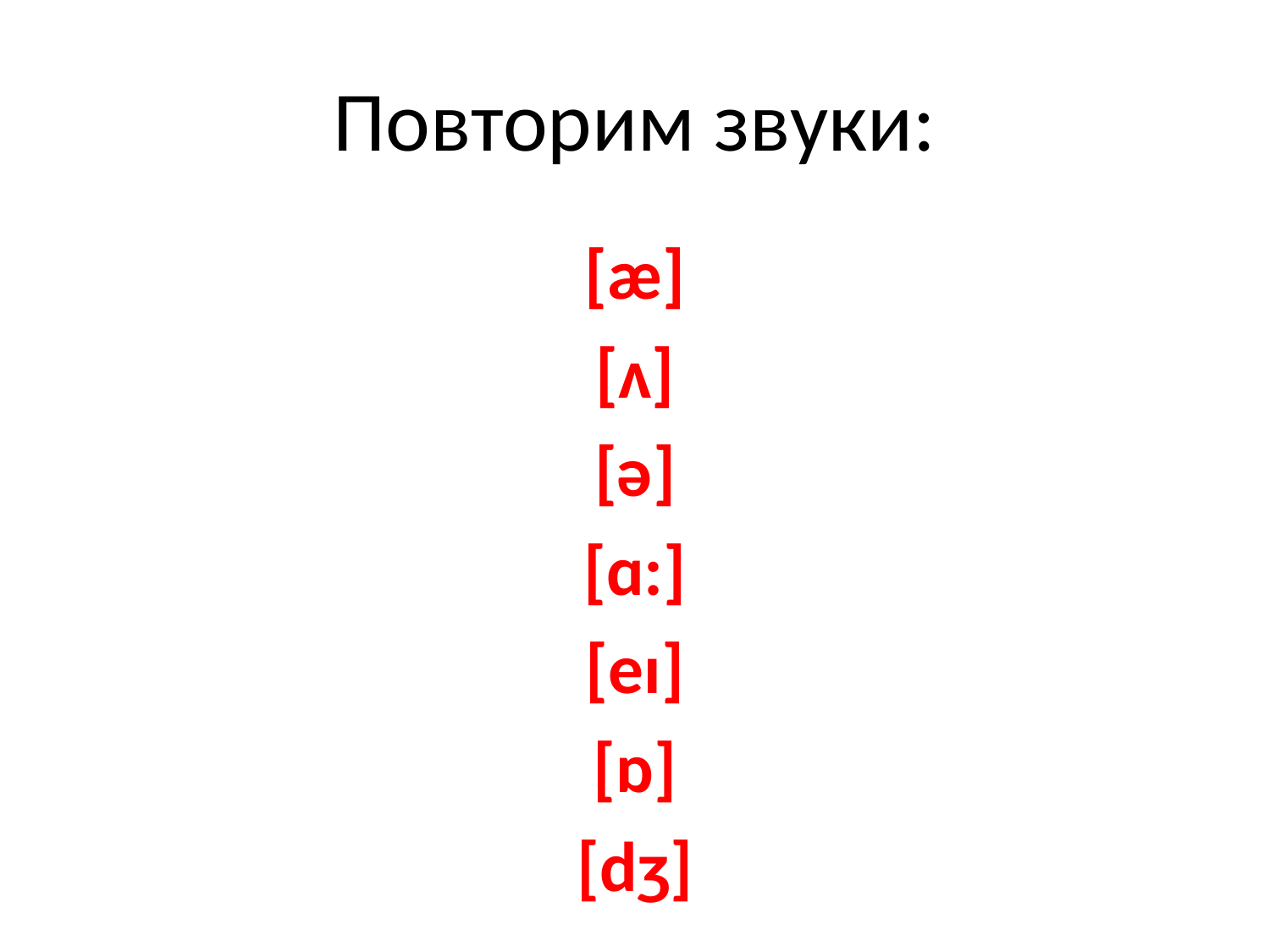

# Повторим звуки:
[æ]
[ʌ]
[ə]
[ɑ:]
[eı]
[ɒ]
[dʒ]